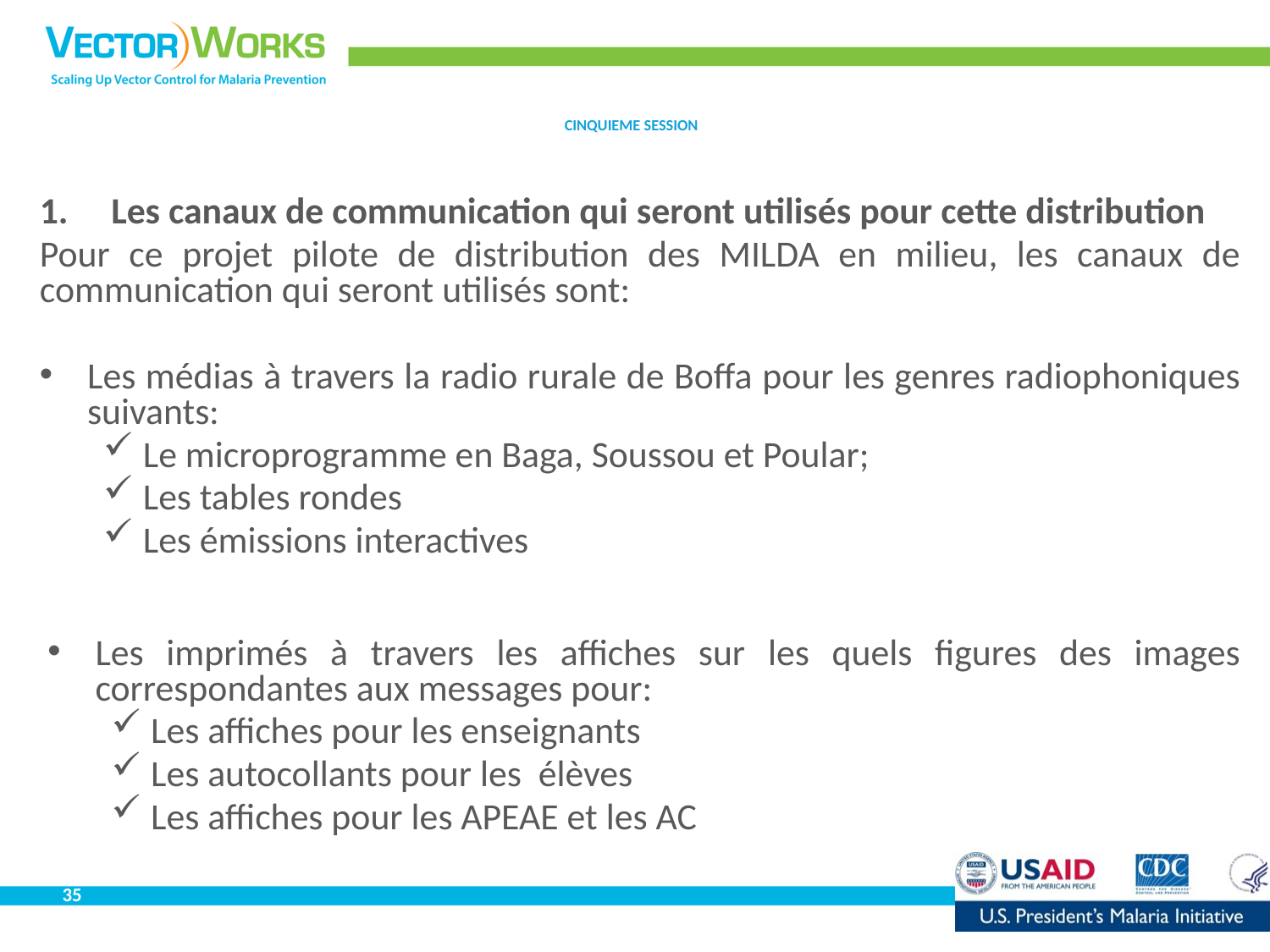

# CINQUIEME SESSION
Les canaux de communication qui seront utilisés pour cette distribution
Pour ce projet pilote de distribution des MILDA en milieu, les canaux de communication qui seront utilisés sont:

Les médias à travers la radio rurale de Boffa pour les genres radiophoniques suivants:
Le microprogramme en Baga, Soussou et Poular;
Les tables rondes
Les émissions interactives

Les imprimés à travers les affiches sur les quels figures des images correspondantes aux messages pour:
Les affiches pour les enseignants
Les autocollants pour les  élèves
Les affiches pour les APEAE et les AC
35